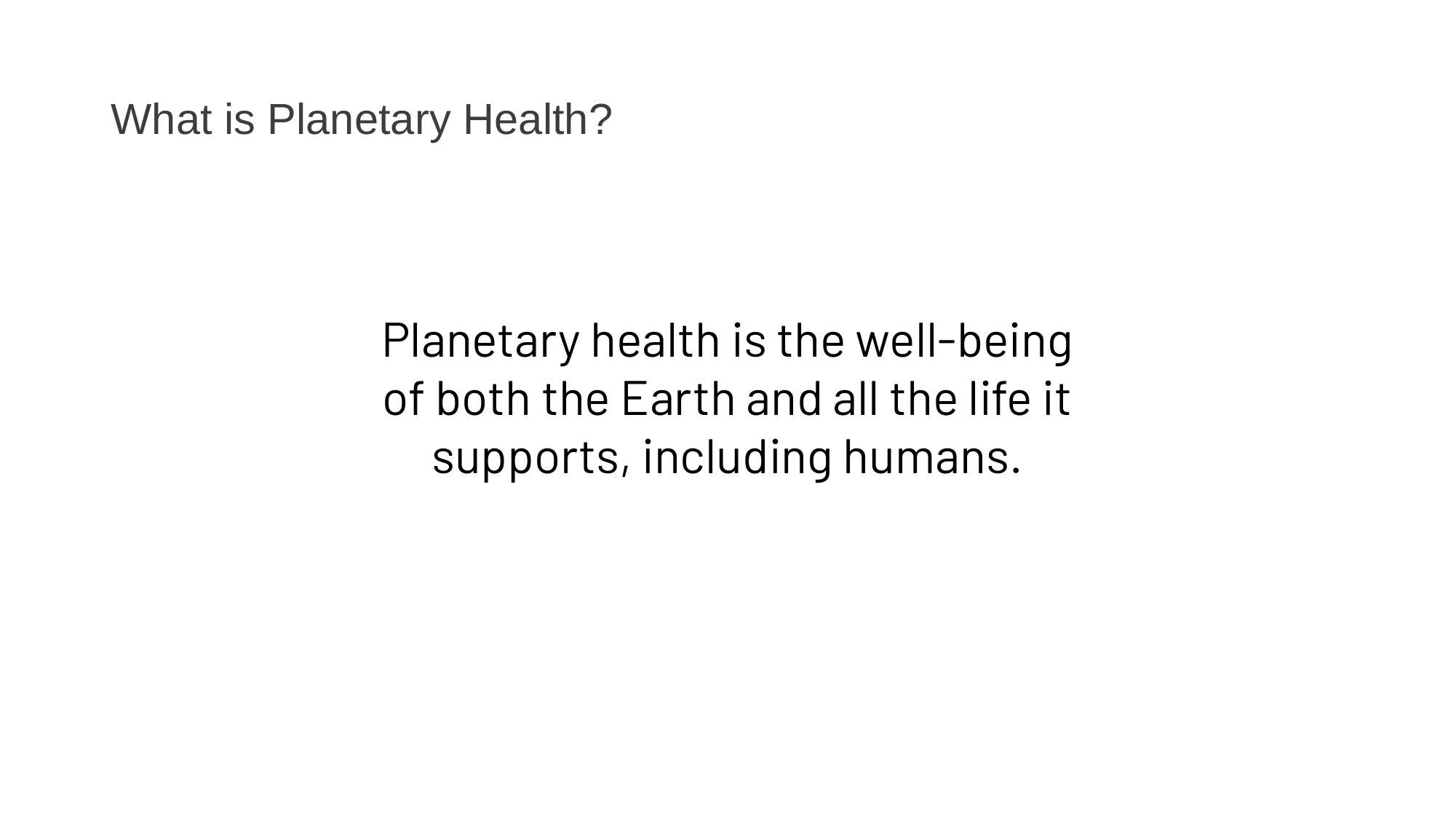

# What is Planetary Health?
Planetary health is the well-being of both the Earth and all the life it supports, including humans.